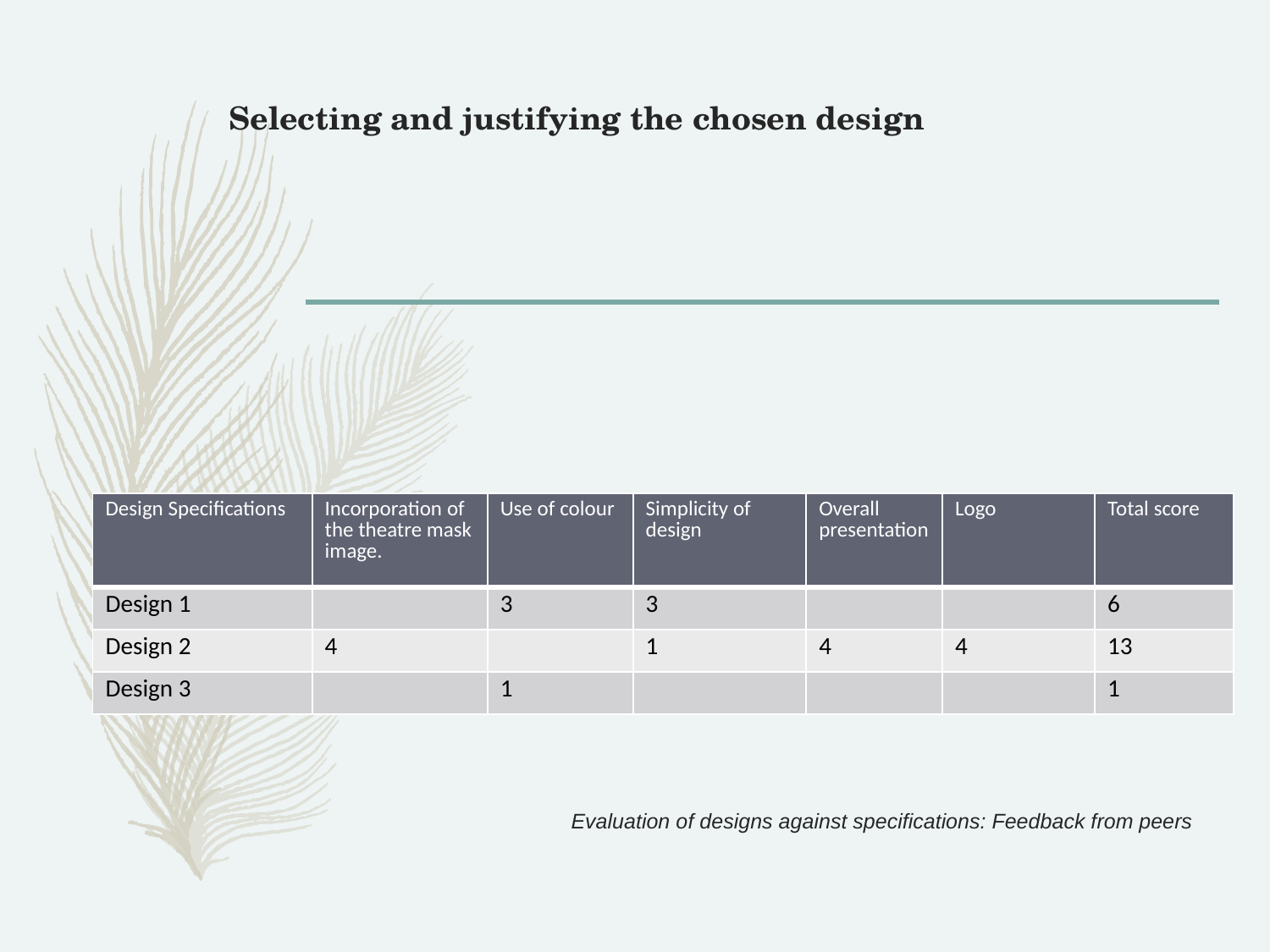

Selecting and justifying the chosen design
| Design Specifications | Incorporation of the theatre mask image. | Use of colour | Simplicity of design | Overall presentation | Logo | Total score |
| --- | --- | --- | --- | --- | --- | --- |
| Design 1 |  | 3 | 3 |  |  | 6 |
| Design 2 | 4 |  | 1 | 4 | 4 | 13 |
| Design 3 |  | 1 |  |  |  | 1 |
Evaluation of designs against specifications: Feedback from peers